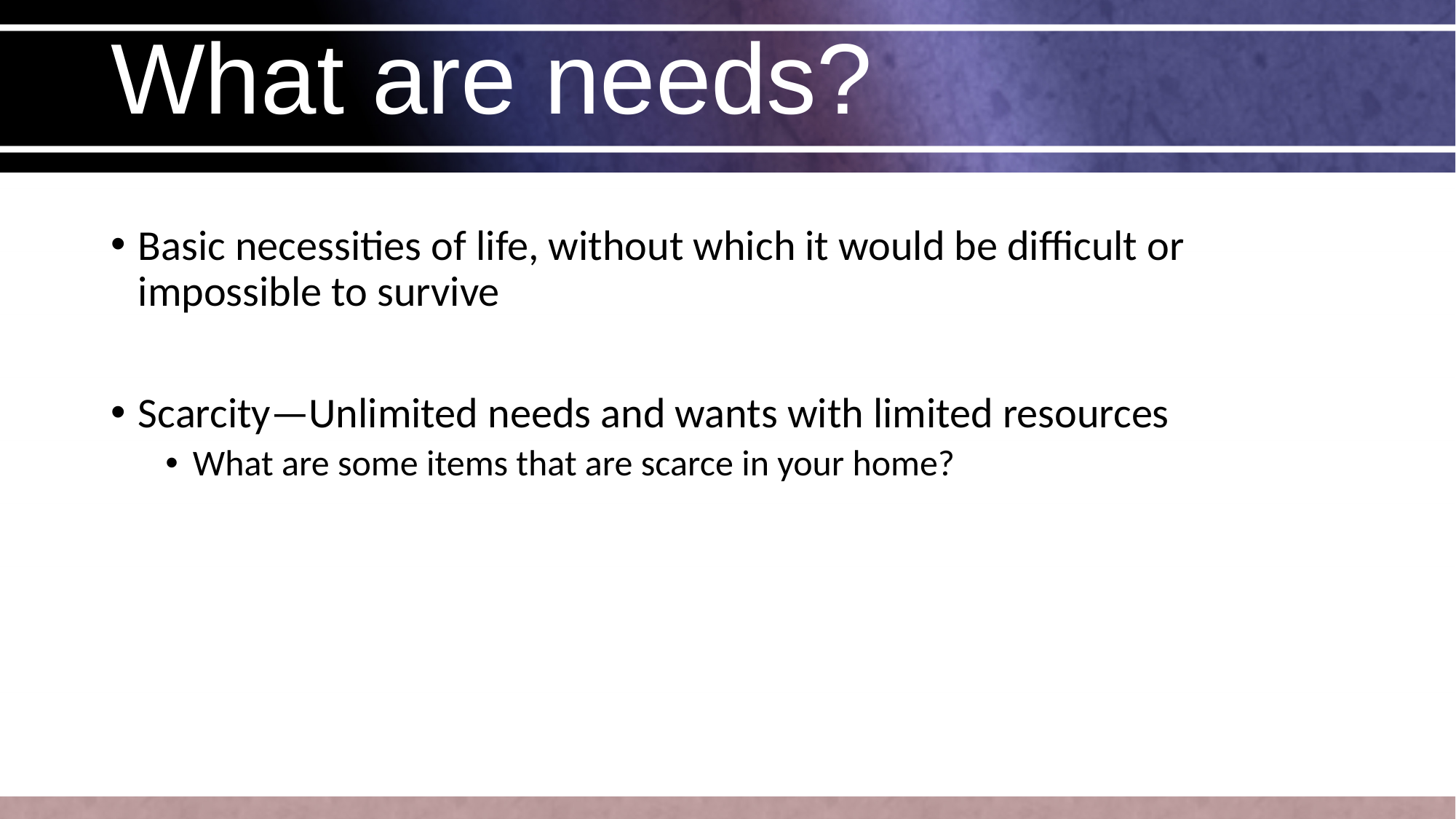

# What are needs?
Basic necessities of life, without which it would be difficult or impossible to survive

Scarcity—Unlimited needs and wants with limited resources
What are some items that are scarce in your home?